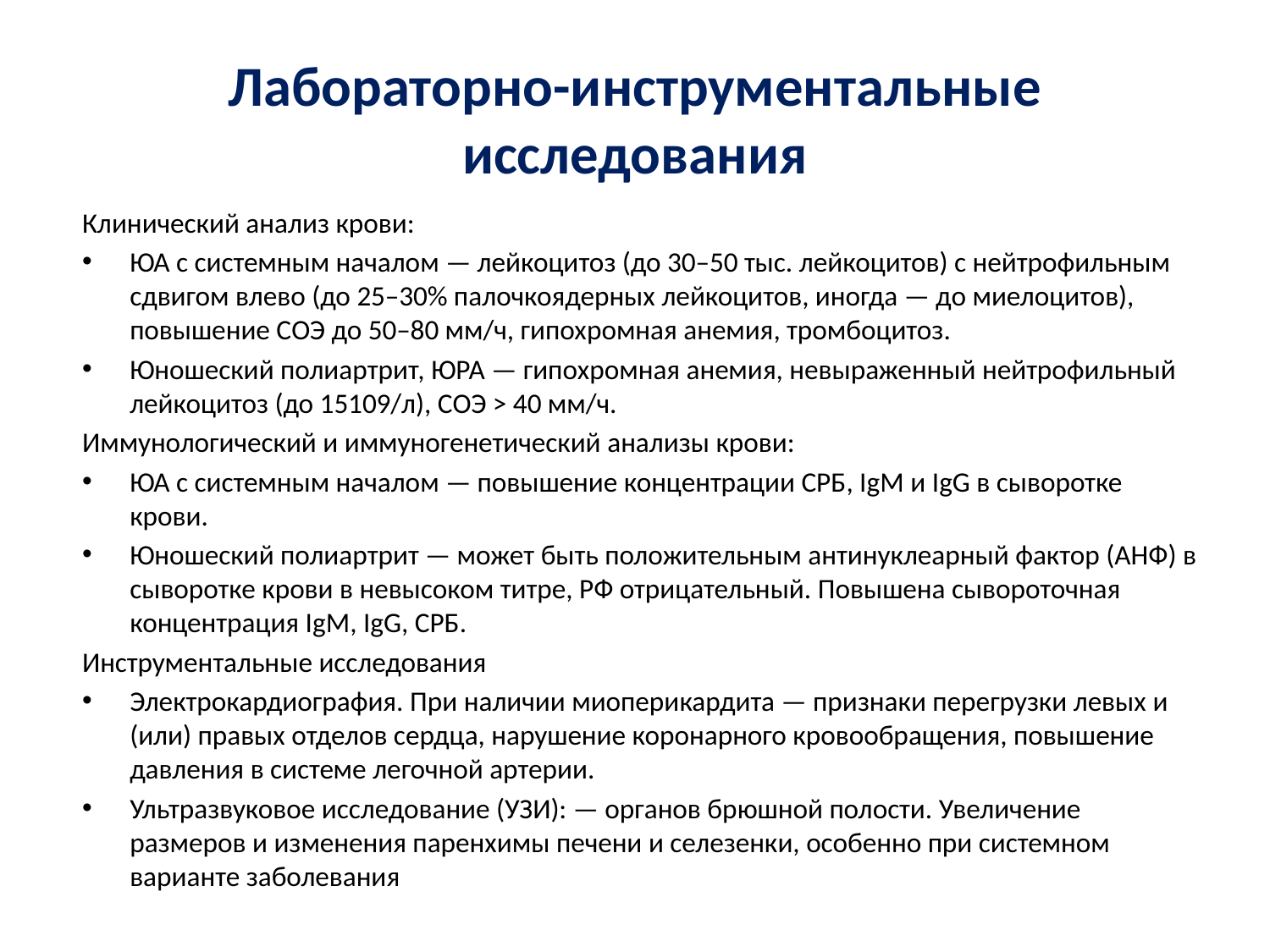

# Лабораторно-инструментальные исследования
Клинический анализ крови:
ЮА с системным началом — лейкоцитоз (до 30–50 тыс. лейкоцитов) с нейтрофильным сдвигом влево (до 25–30% палочкоядерных лейкоцитов, иногда — до миелоцитов), повышение СОЭ до 50–80 мм/ч, гипохромная анемия, тромбоцитоз.
Юношеский полиартрит, ЮРА — гипохромная анемия, невыраженный нейтрофильный лейкоцитоз (до 15109/л), СОЭ > 40 мм/ч.
Иммунологический и иммуногенетический анализы крови:
ЮА с системным началом — повышение концентрации СРБ, IgM и IgG в сыворотке крови.
Юношеский полиартрит — может быть положительным антинуклеарный фактор (АНФ) в сыворотке крови в невысоком титре, РФ отрицательный. Повышена сывороточная концентрация IgM, IgG, СРБ.
Инструментальные исследования
Электрокардиография. При наличии миоперикардита — признаки перегрузки левых и (или) правых отделов сердца, нарушение коронарного кровообращения, повышение давления в системе легочной артерии.
Ультразвуковое исследование (УЗИ): — органов брюшной полости. Увеличение размеров и изменения паренхимы печени и селезенки, особенно при системном варианте заболевания